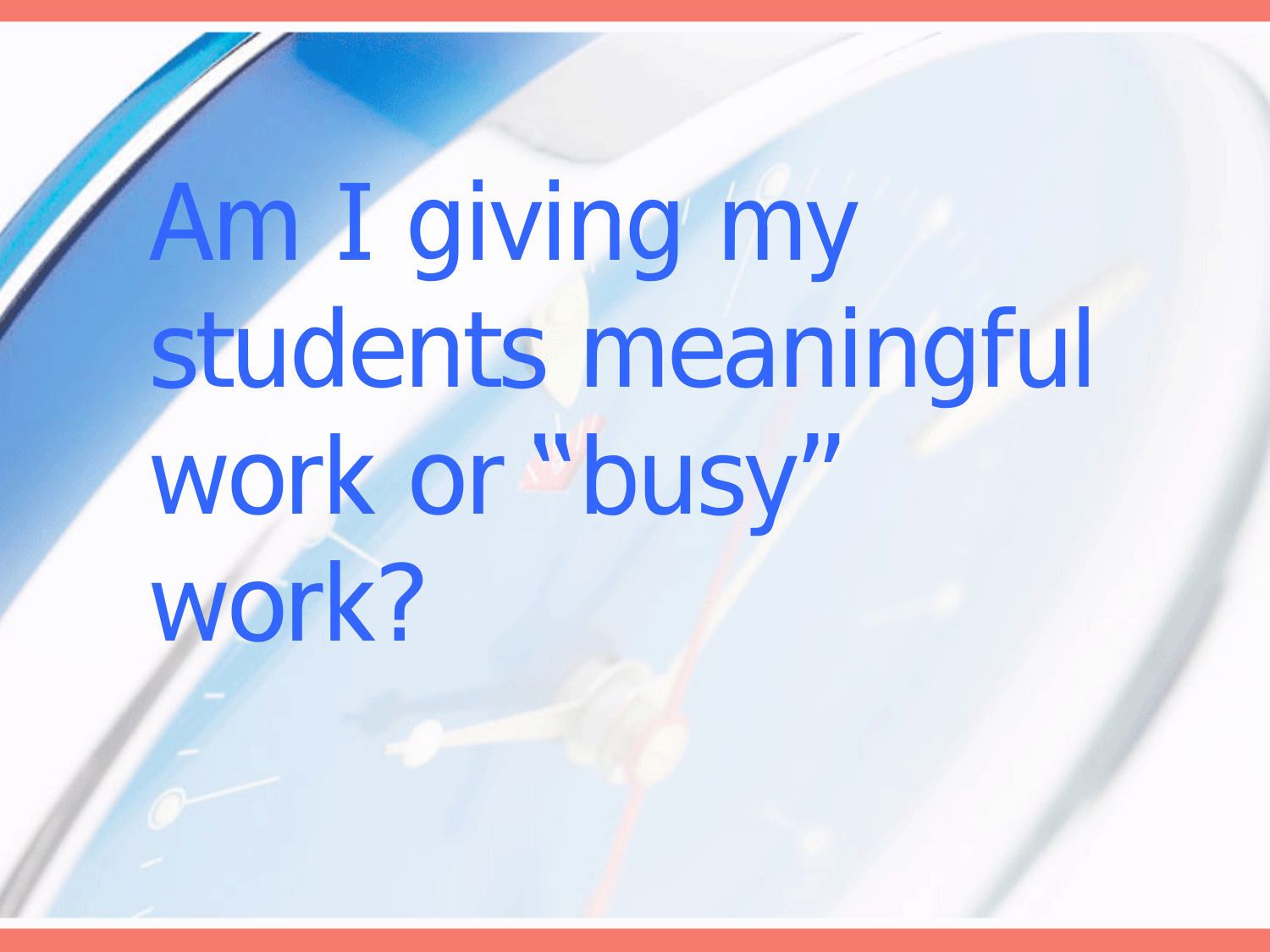

Am I giving my students meaningful work or “busy” work?